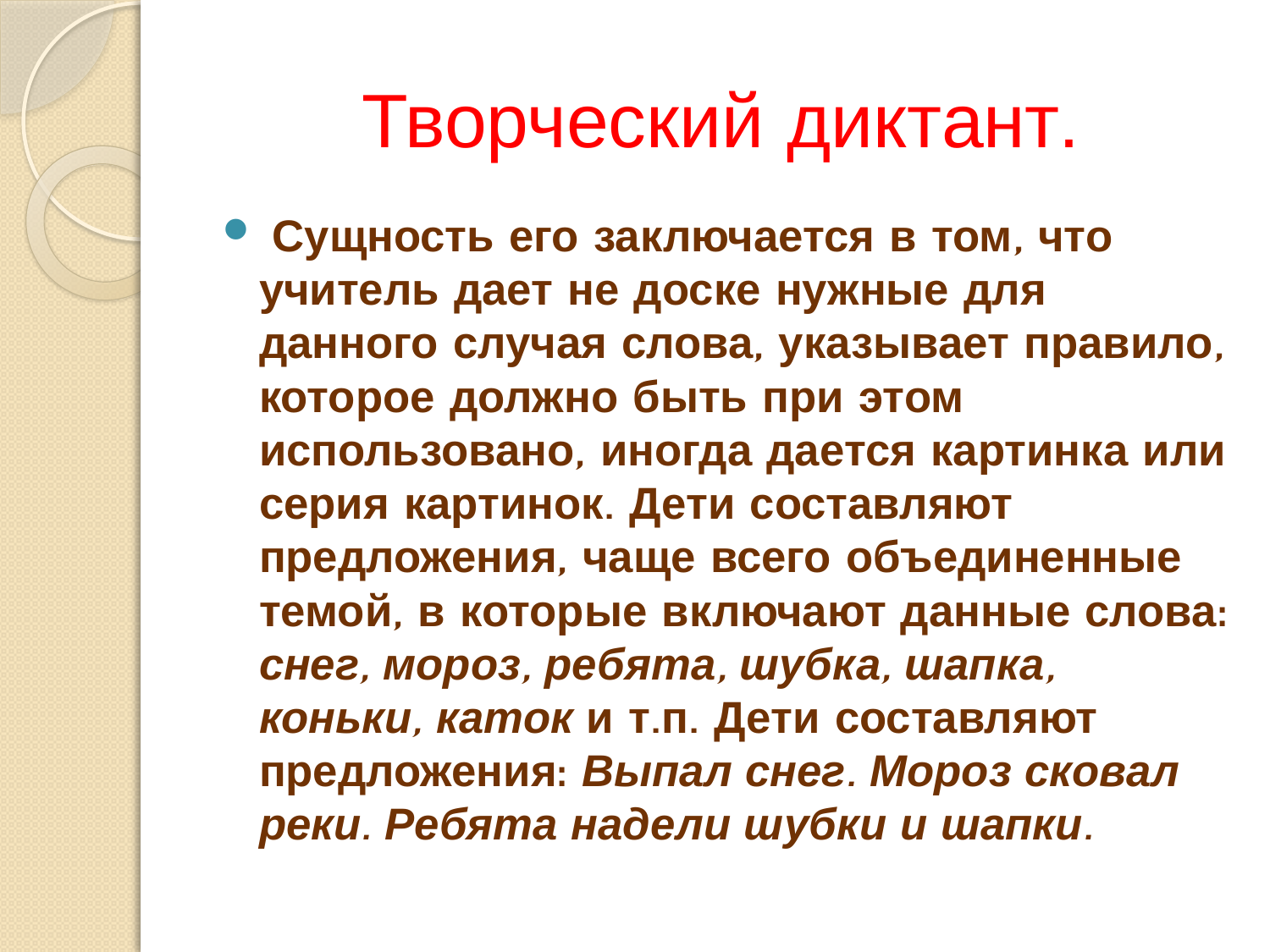

# Творческий диктант.
 Сущность его заключается в том, что учитель дает не доске нужные для данного случая слова, указывает правило, которое должно быть при этом использовано, иногда дается картинка или серия картинок. Дети составляют предложения, чаще всего объединенные темой, в которые включают данные слова: снег, мороз, ребята, шубка, шапка, коньки, каток и т.п. Дети составляют предложения: Выпал снег. Мороз сковал реки. Ребята надели шубки и шапки.